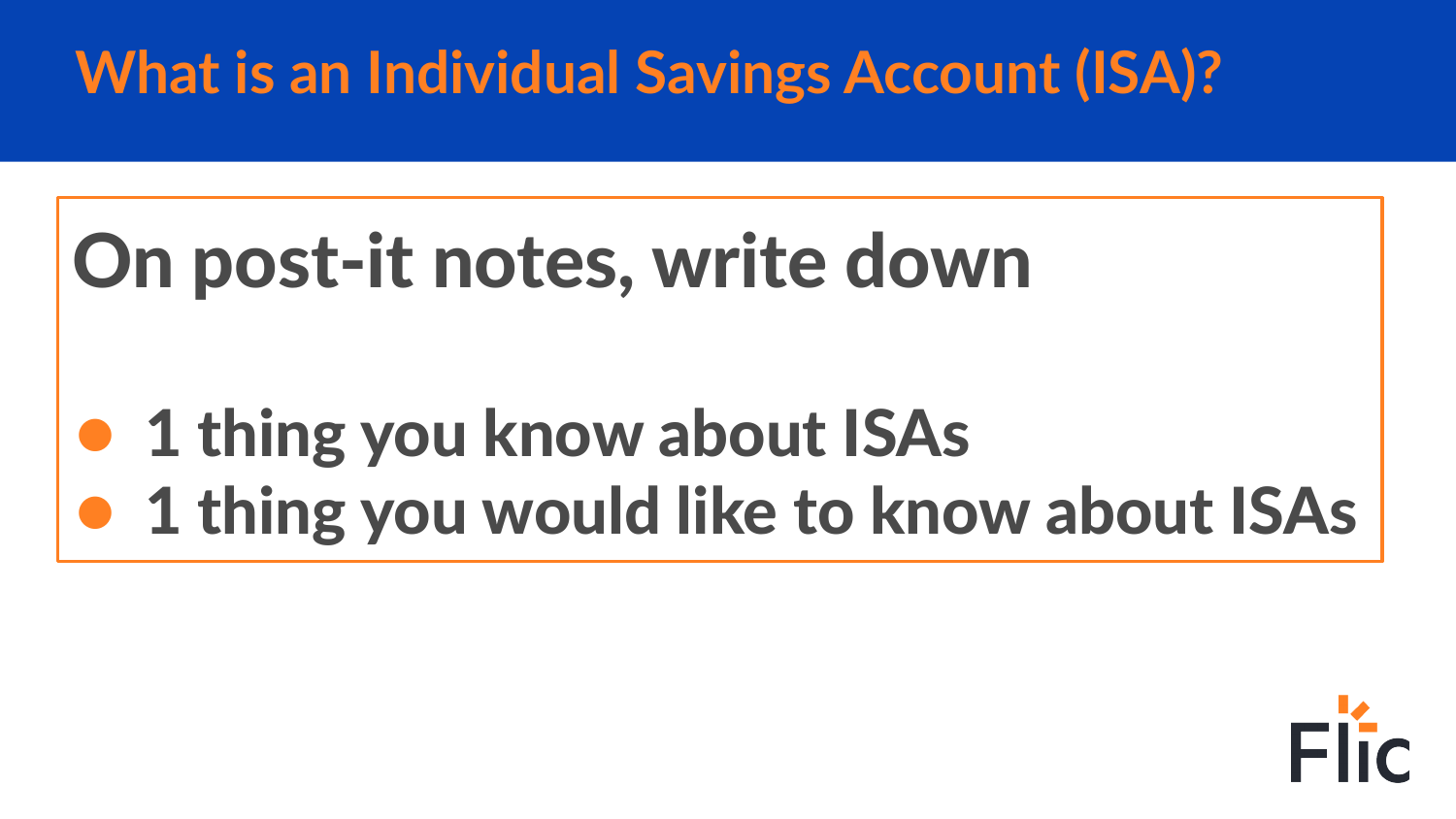

# What is an Individual Savings Account (ISA)?

On post-it notes, write down

1 thing you know about ISAs
1 thing you would like to know about ISAs